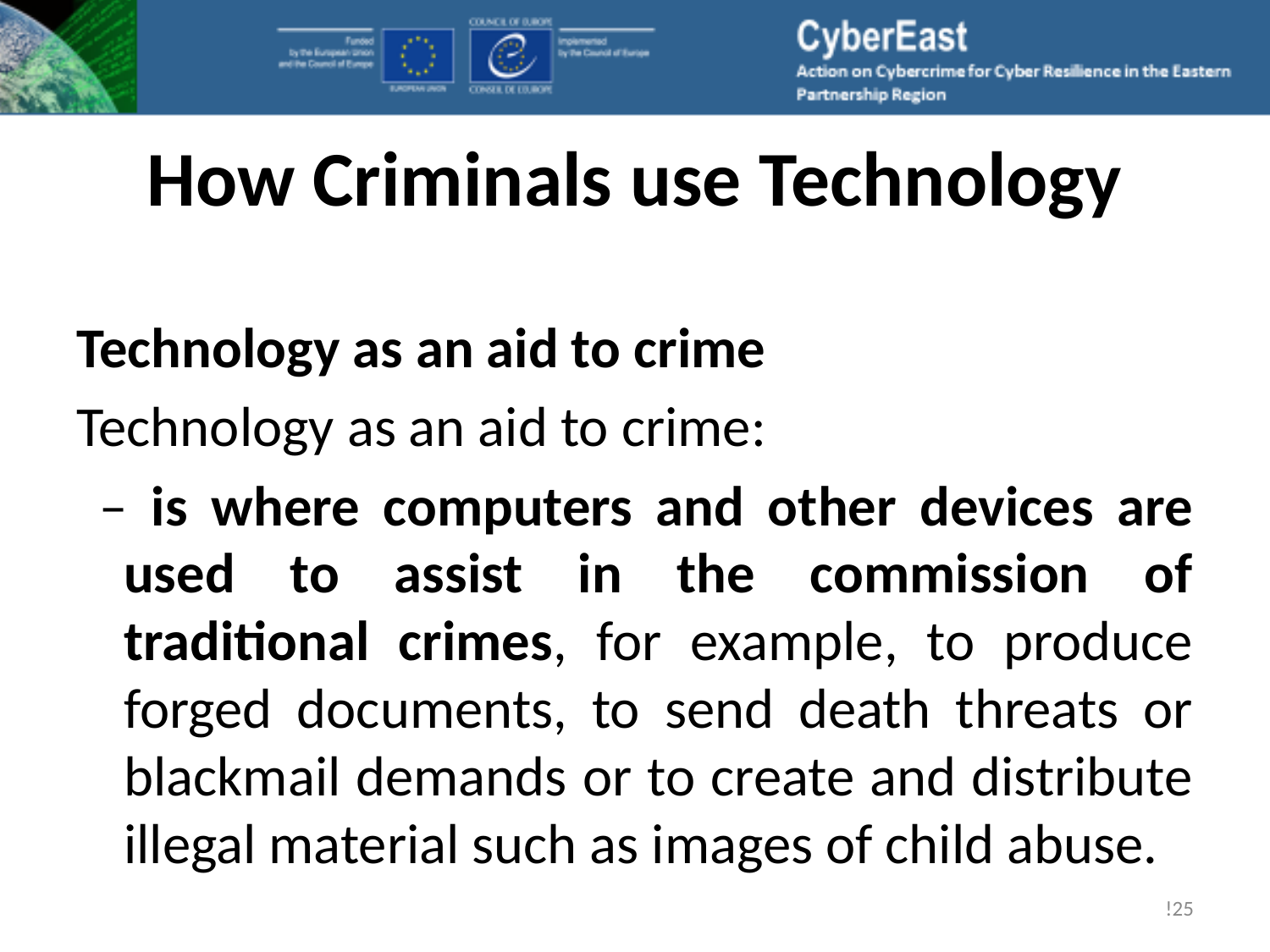

# How Criminals use Technology
Technology as an aid to crime
Technology as an aid to crime:
 – is where computers and other devices are used to assist in the commission of traditional crimes, for example, to produce forged documents, to send death threats or blackmail demands or to create and distribute illegal material such as images of child abuse.

!25